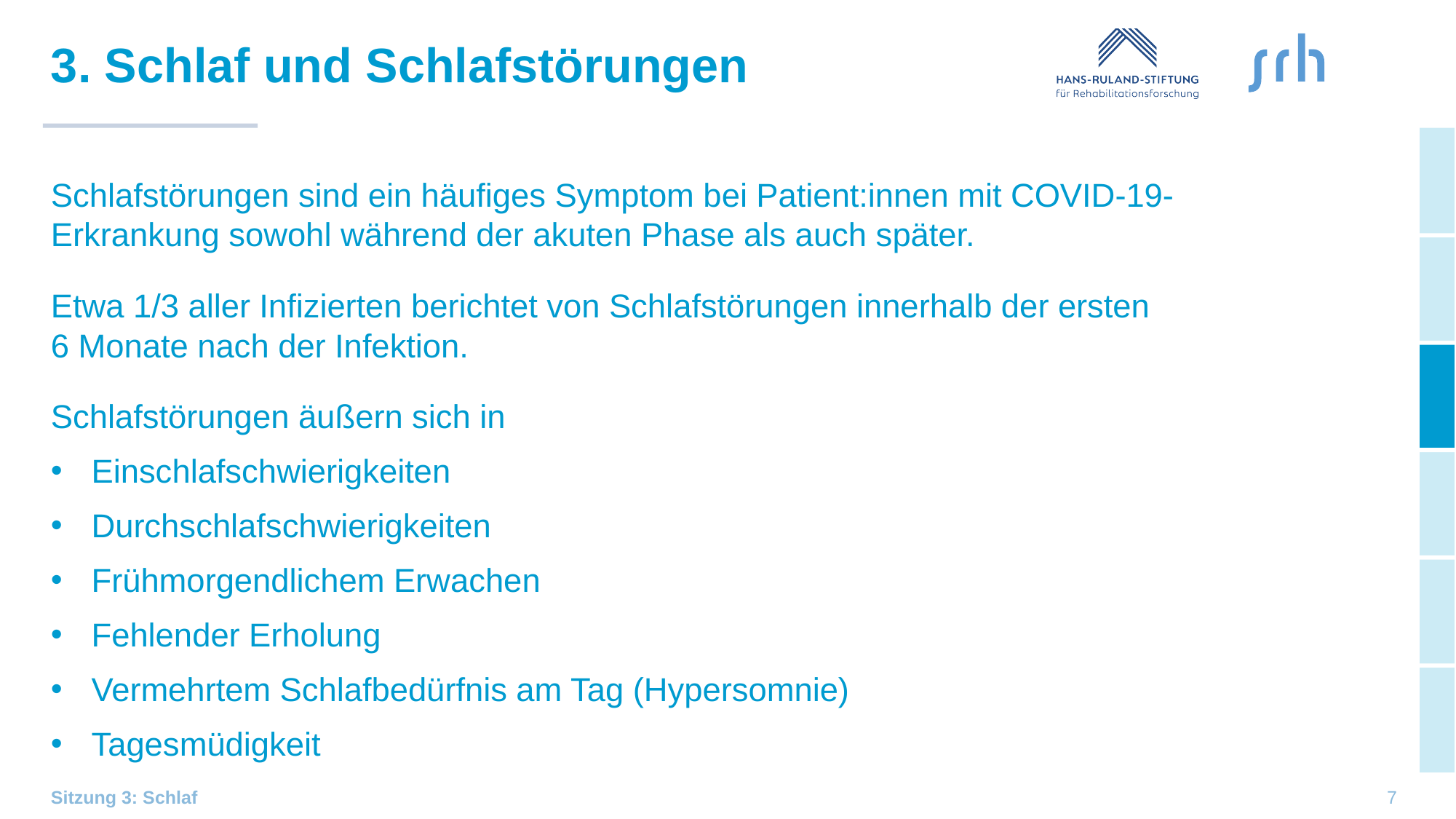

# 3. Schlaf und Schlafstörungen
Schlafstörungen sind ein häufiges Symptom bei Patient:innen mit COVID-19-Erkrankung sowohl während der akuten Phase als auch später.

Etwa 1/3 aller Infizierten berichtet von Schlafstörungen innerhalb der ersten
6 Monate nach der Infektion.

Schlafstörungen äußern sich in
Einschlafschwierigkeiten
Durchschlafschwierigkeiten
Frühmorgendlichem Erwachen
Fehlender Erholung
Vermehrtem Schlafbedürfnis am Tag (Hypersomnie)
Tagesmüdigkeit

7
Sitzung 3: Schlaf